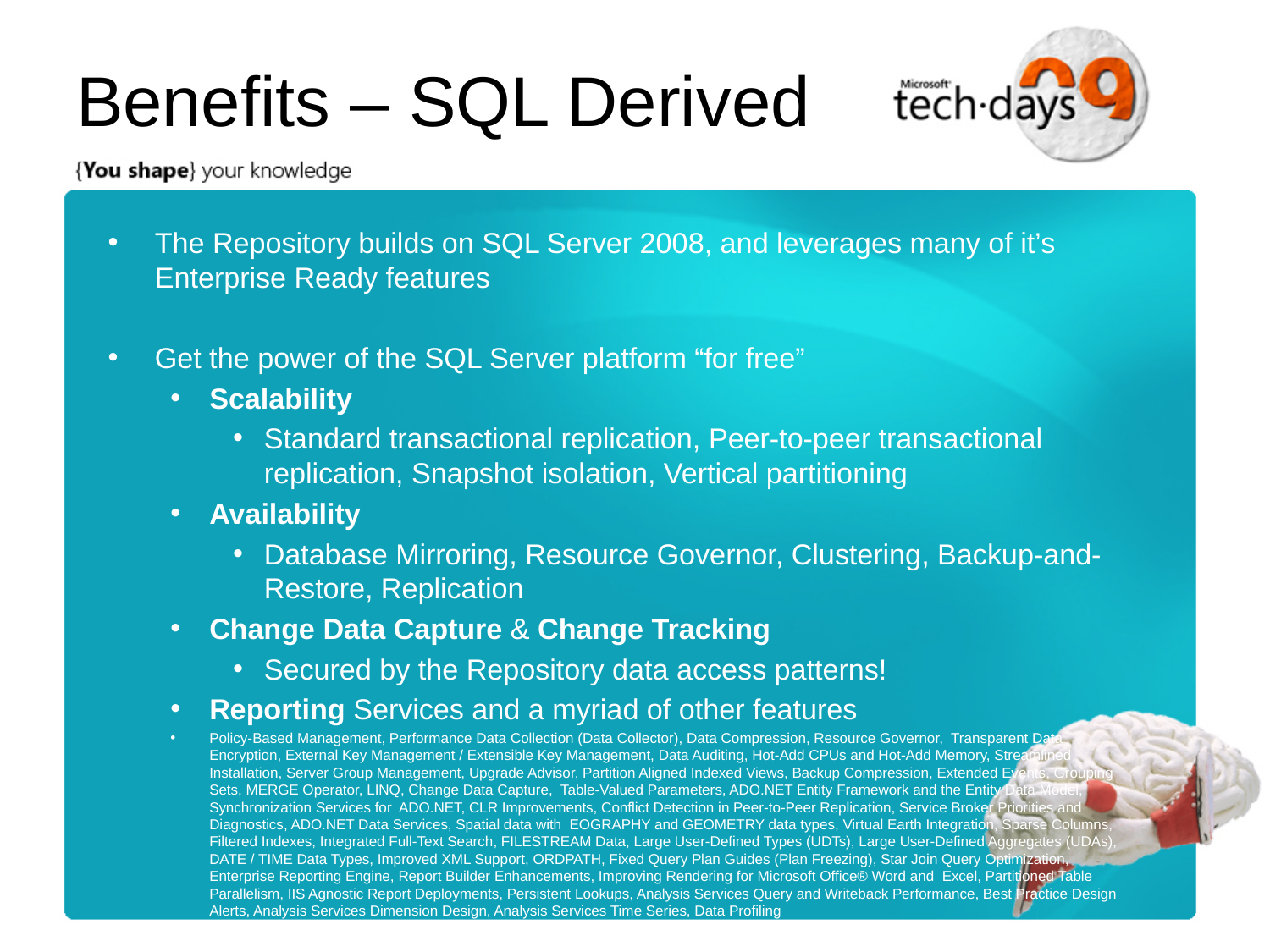

# Benefits – SQL Derived
The Repository builds on SQL Server 2008, and leverages many of it’s Enterprise Ready features

Get the power of the SQL Server platform “for free”
Scalability
Standard transactional replication, Peer-to-peer transactional replication, Snapshot isolation, Vertical partitioning
Availability
Database Mirroring, Resource Governor, Clustering, Backup-and-Restore, Replication
Change Data Capture & Change Tracking
Secured by the Repository data access patterns!
Reporting Services and a myriad of other features
Policy-Based Management, Performance Data Collection (Data Collector), Data Compression, Resource Governor,  Transparent Data Encryption, External Key Management / Extensible Key Management, Data Auditing, Hot-Add CPUs and Hot-Add Memory, Streamlined Installation, Server Group Management, Upgrade Advisor, Partition Aligned Indexed Views, Backup Compression, Extended Events, Grouping Sets, MERGE Operator, LINQ, Change Data Capture,  Table-Valued Parameters, ADO.NET Entity Framework and the Entity Data Model, Synchronization Services for  ADO.NET, CLR Improvements, Conflict Detection in Peer-to-Peer Replication, Service Broker Priorities and Diagnostics, ADO.NET Data Services, Spatial data with  EOGRAPHY and GEOMETRY data types, Virtual Earth Integration, Sparse Columns, Filtered Indexes, Integrated Full-Text Search, FILESTREAM Data, Large User-Defined Types (UDTs), Large User-Defined Aggregates (UDAs), DATE / TIME Data Types, Improved XML Support, ORDPATH, Fixed Query Plan Guides (Plan Freezing), Star Join Query Optimization, Enterprise Reporting Engine, Report Builder Enhancements, Improving Rendering for Microsoft Office® Word and  Excel, Partitioned Table Parallelism, IIS Agnostic Report Deployments, Persistent Lookups, Analysis Services Query and Writeback Performance, Best Practice Design Alerts, Analysis Services Dimension Design, Analysis Services Time Series, Data Profiling